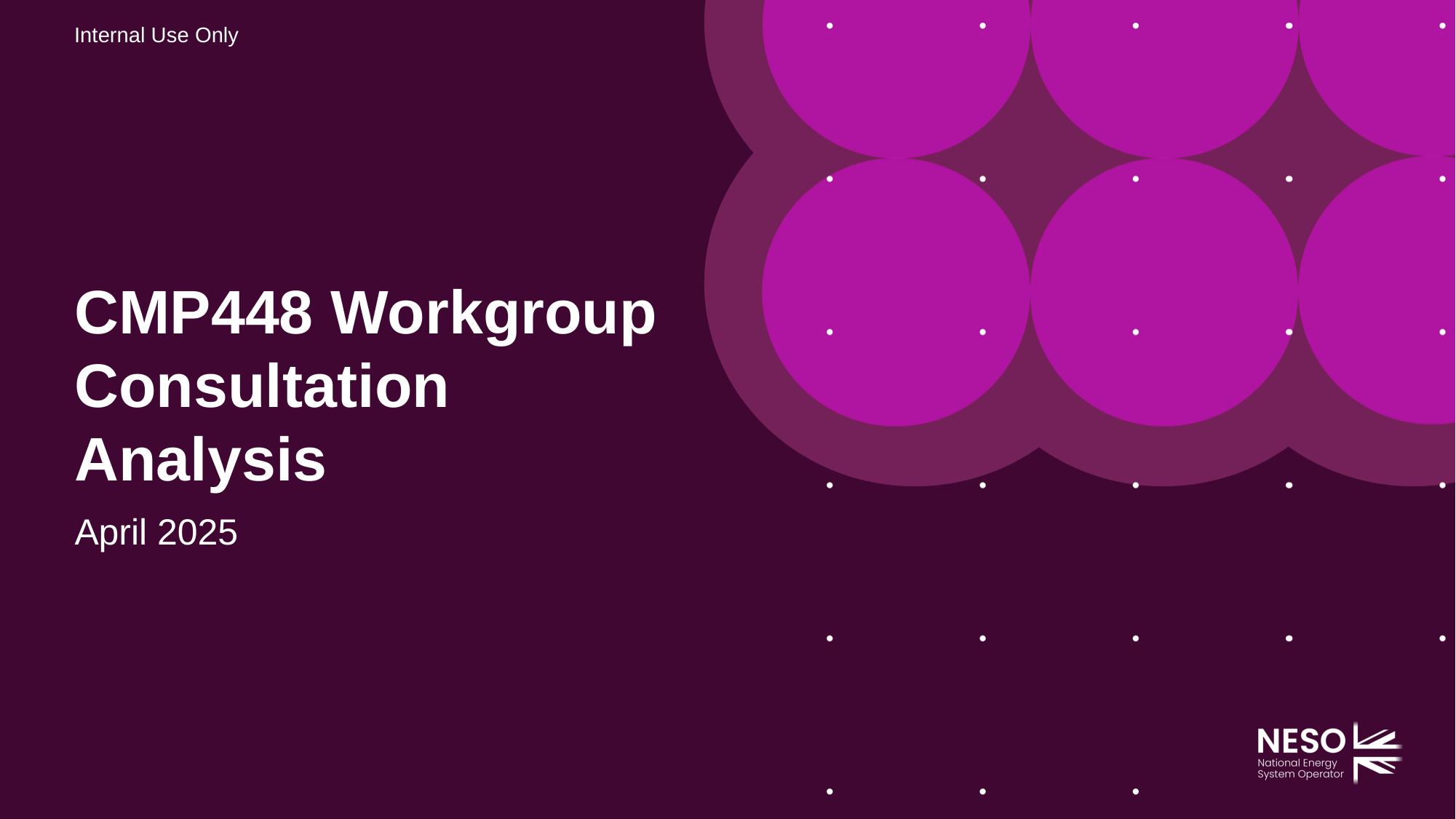

# CMP448 Workgroup Consultation  Analysis
April 2025